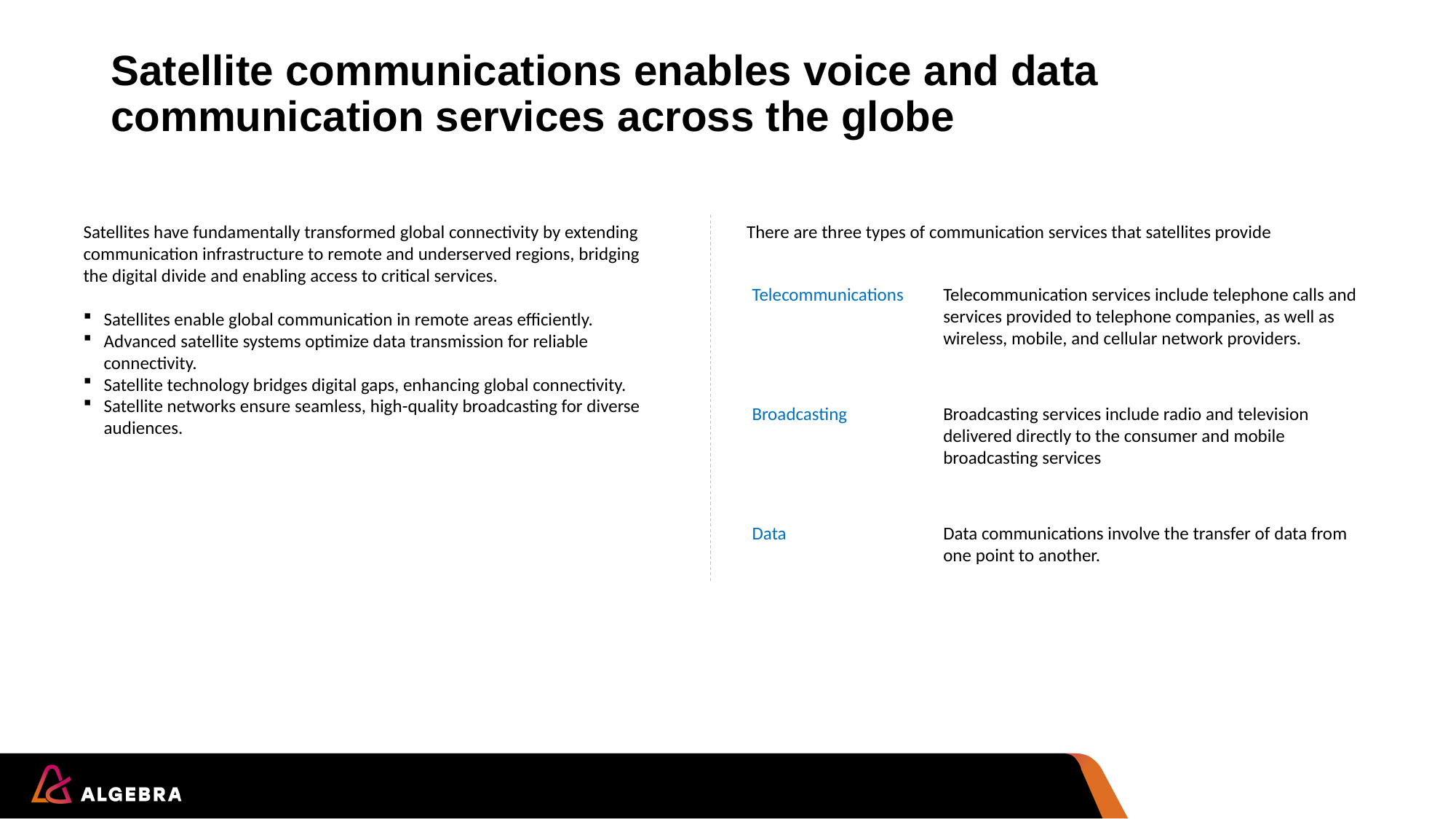

# Satellite communications enables voice and data communication services across the globe
Satellites have fundamentally transformed global connectivity by extending communication infrastructure to remote and underserved regions, bridging the digital divide and enabling access to critical services.

Satellites enable global communication in remote areas efficiently.
Advanced satellite systems optimize data transmission for reliable connectivity.
Satellite technology bridges digital gaps, enhancing global connectivity.
Satellite networks ensure seamless, high-quality broadcasting for diverse audiences.
There are three types of communication services that satellites provide
Telecommunications
Telecommunication services include telephone calls and services provided to telephone companies, as well as wireless, mobile, and cellular network providers.
Broadcasting services include radio and television delivered directly to the consumer and mobile broadcasting services
Broadcasting
Data communications involve the transfer of data from one point to another.
Data